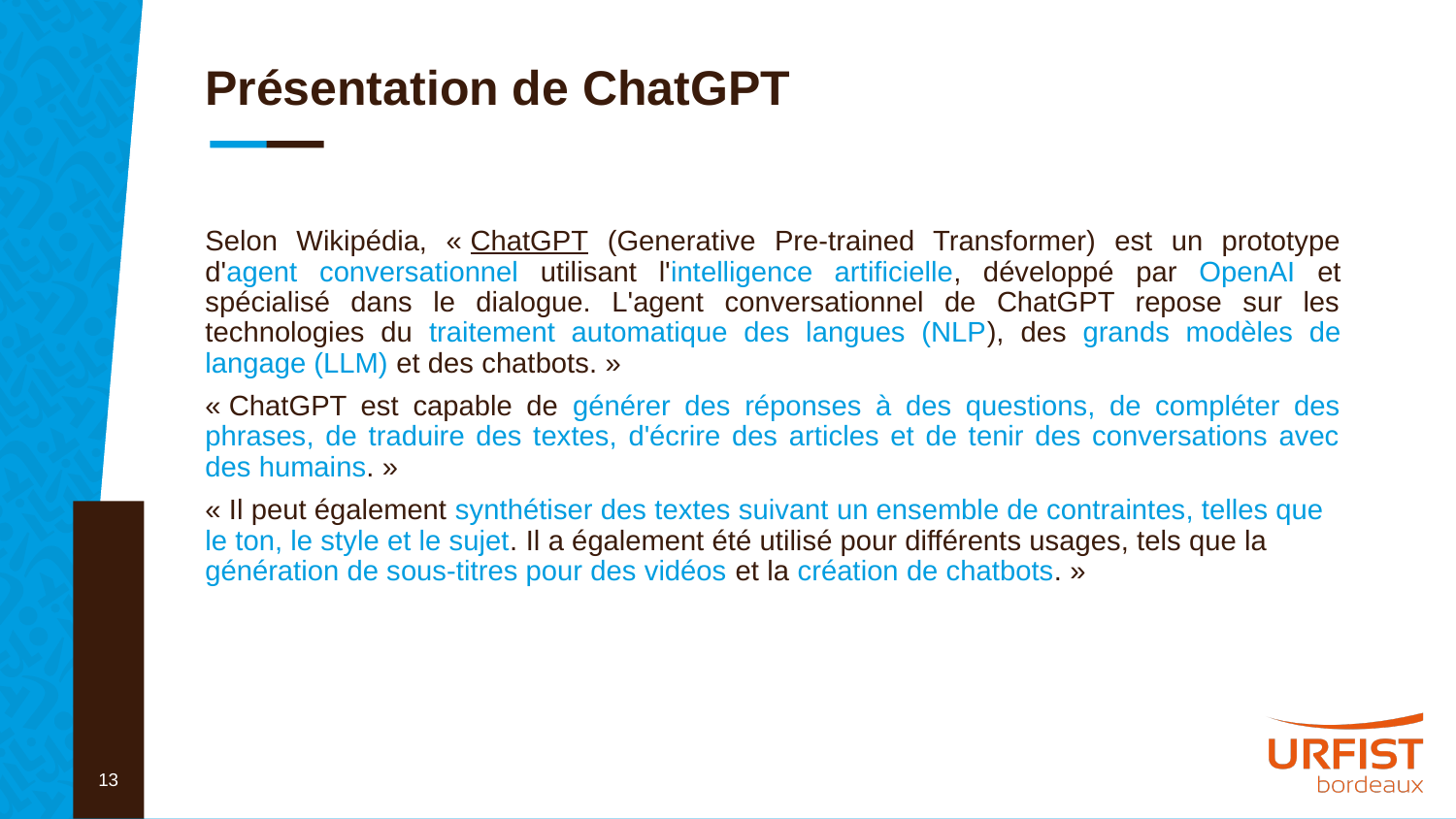

# Présentation de ChatGPT
Selon Wikipédia, « ChatGPT (Generative Pre-trained Transformer) est un prototype d'agent conversationnel utilisant l'intelligence artificielle, développé par OpenAI et spécialisé dans le dialogue. L'agent conversationnel de ChatGPT repose sur les technologies du traitement automatique des langues (NLP), des grands modèles de langage (LLM) et des chatbots. »
« ChatGPT est capable de générer des réponses à des questions, de compléter des phrases, de traduire des textes, d'écrire des articles et de tenir des conversations avec des humains. »
« Il peut également synthétiser des textes suivant un ensemble de contraintes, telles que le ton, le style et le sujet. Il a également été utilisé pour différents usages, tels que la génération de sous-titres pour des vidéos et la création de chatbots. »

13